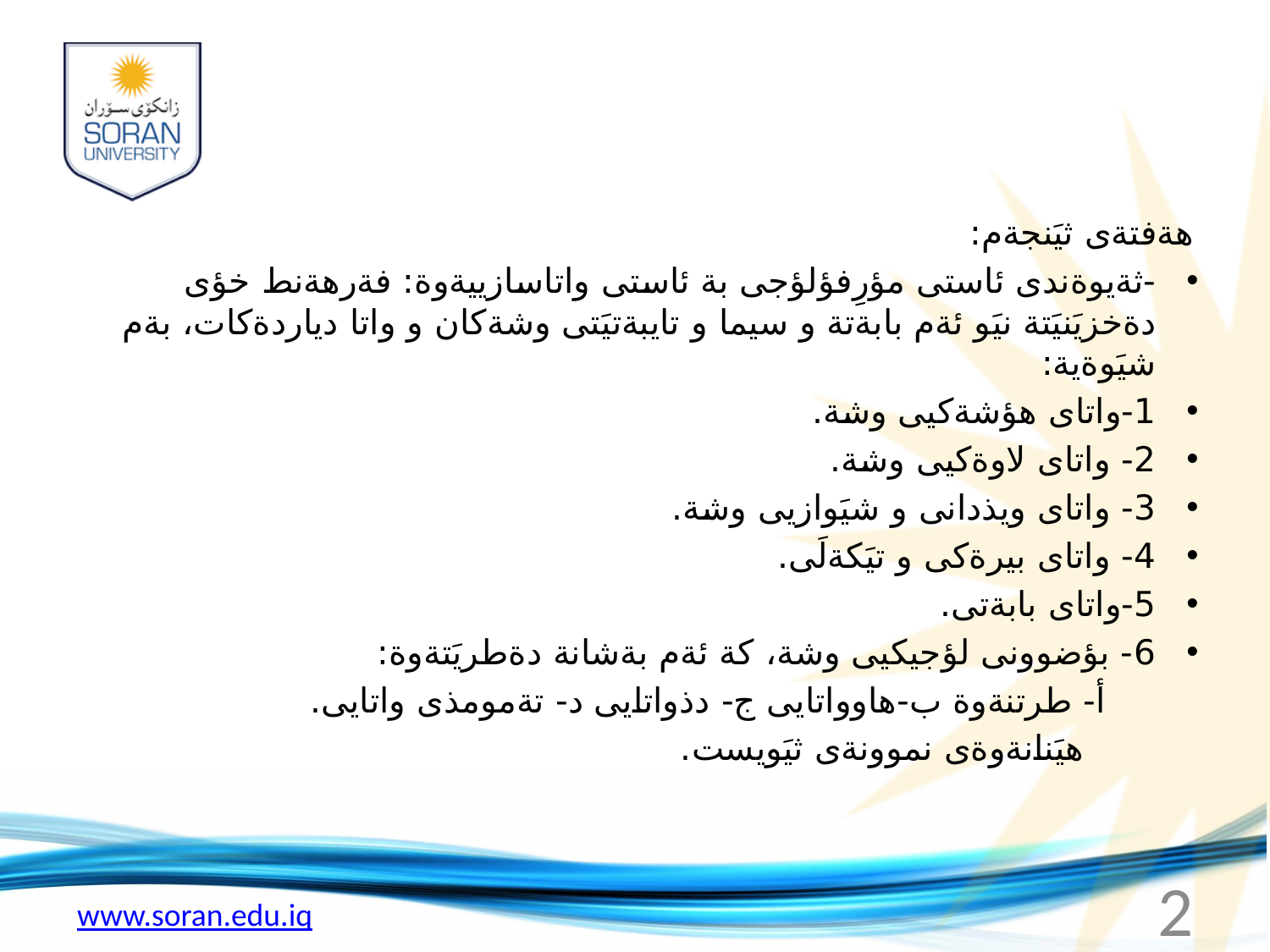

هةفتةى ثيَنجةم:
-ثةيوةندى ئاستى مؤرِفؤلؤجى بة ئاستى واتاسازييةوة: فةرهةنط خؤى دةخزيَنيَتة نيَو ئةم بابةتة و سيما و تايبةتيَتى وشةكان و واتا دياردةكات، بةم شيَوةية:
1-واتاى هؤشةكيى وشة.
2- واتاى لاوةكيى وشة.
3- واتاى ويذدانى و شيَوازيى وشة.
4- واتاى بيرةكى و تيَكةلَى.
5-واتاى بابةتى.
6- بؤضوونى لؤجيكيى وشة، كة ئةم بةشانة دةطريَتةوة:
        أ- طرتنةوة ب-هاوواتايى ج- دذواتايى د- تةمومذى واتايى.
          هيَنانةوةى نموونةى ثيَويست.

2